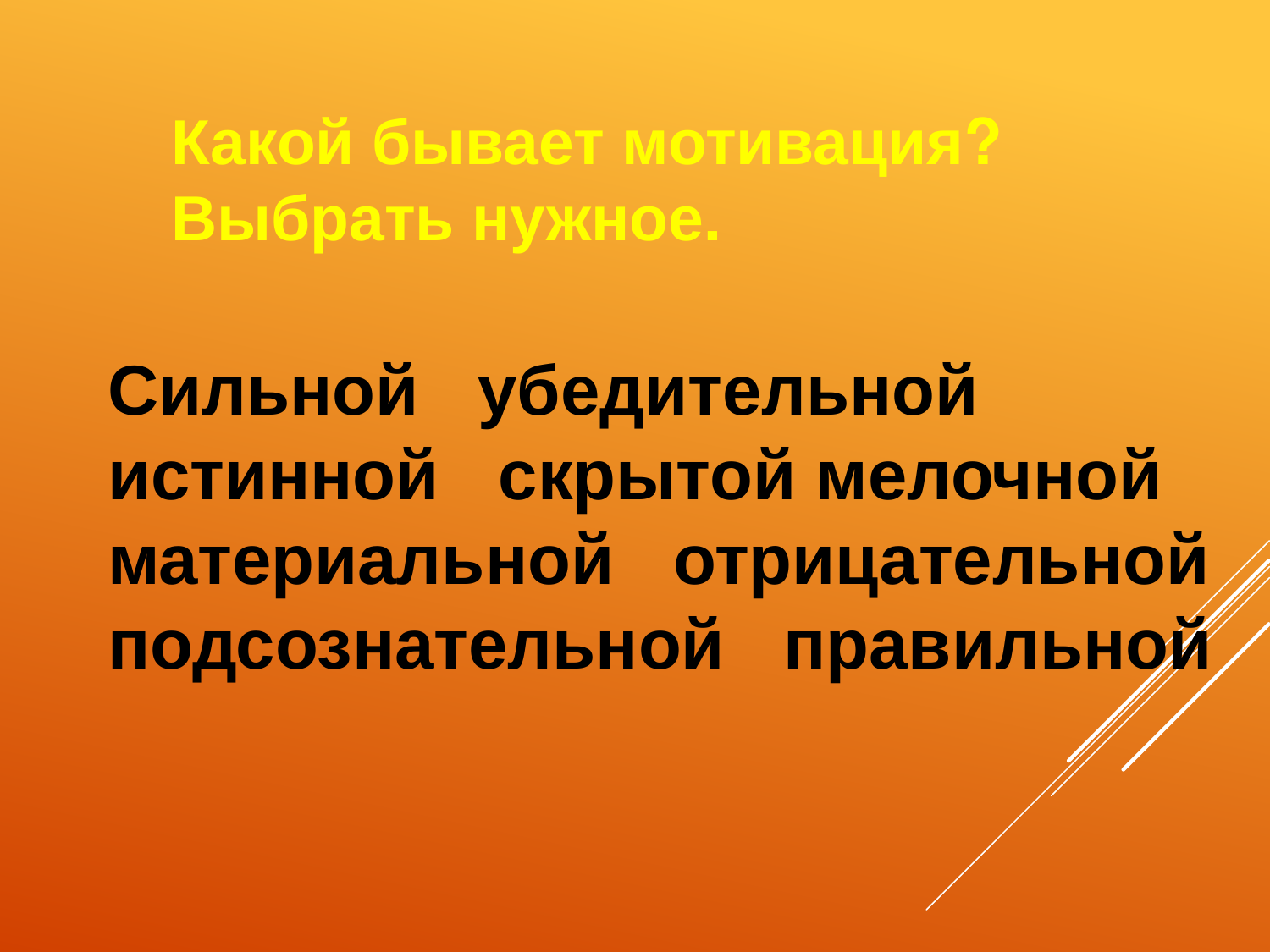

Какой бывает мотивация? Выбрать нужное.
Сильной   убедительной  истинной   скрытой мелочной   материальной   отрицательной подсознательной   правильной